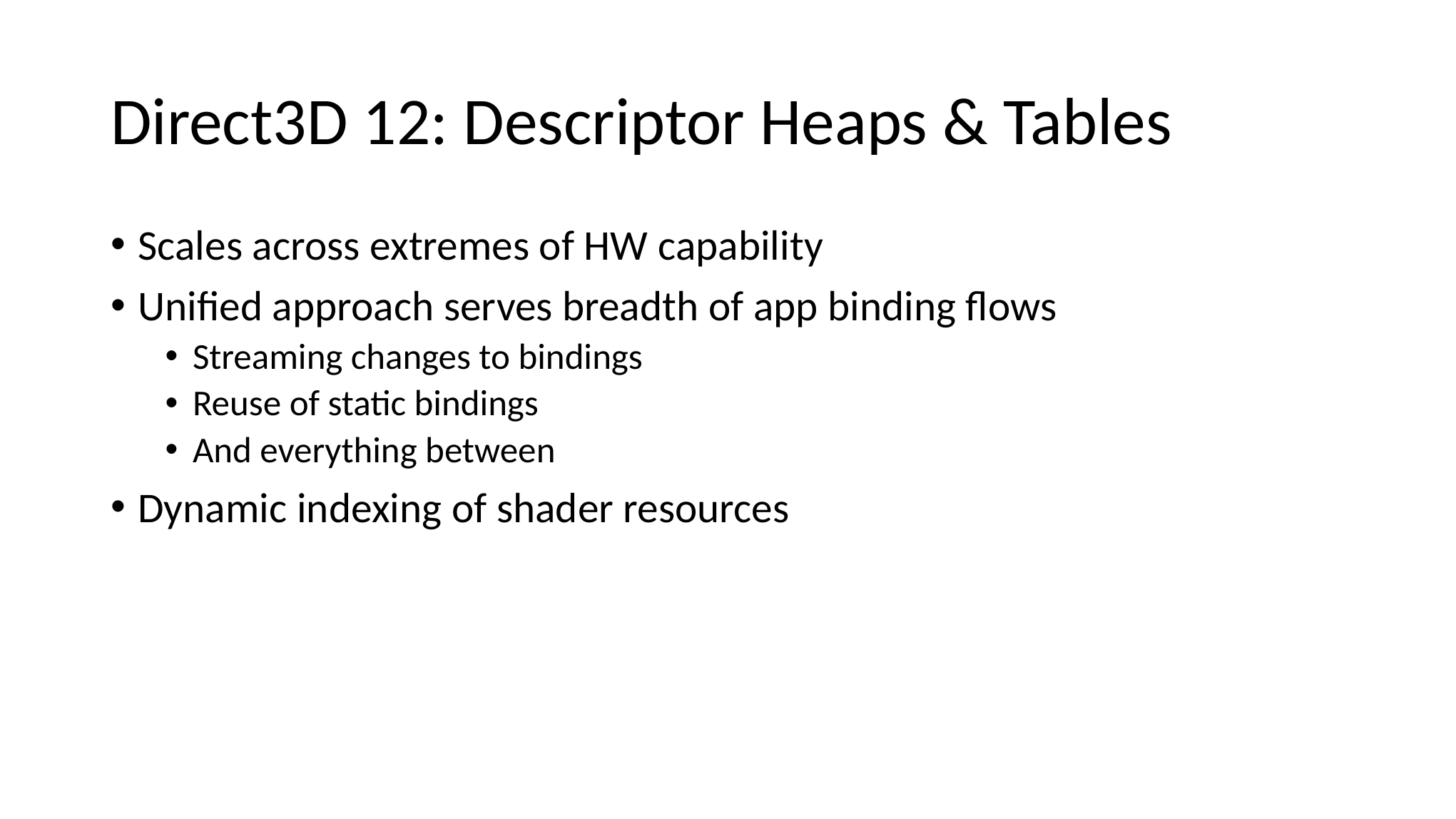

# Direct3D 12: Descriptor Heaps & Tables
Scales across extremes of HW capability
Unified approach serves breadth of app binding flows
Streaming changes to bindings
Reuse of static bindings
And everything between
Dynamic indexing of shader resources